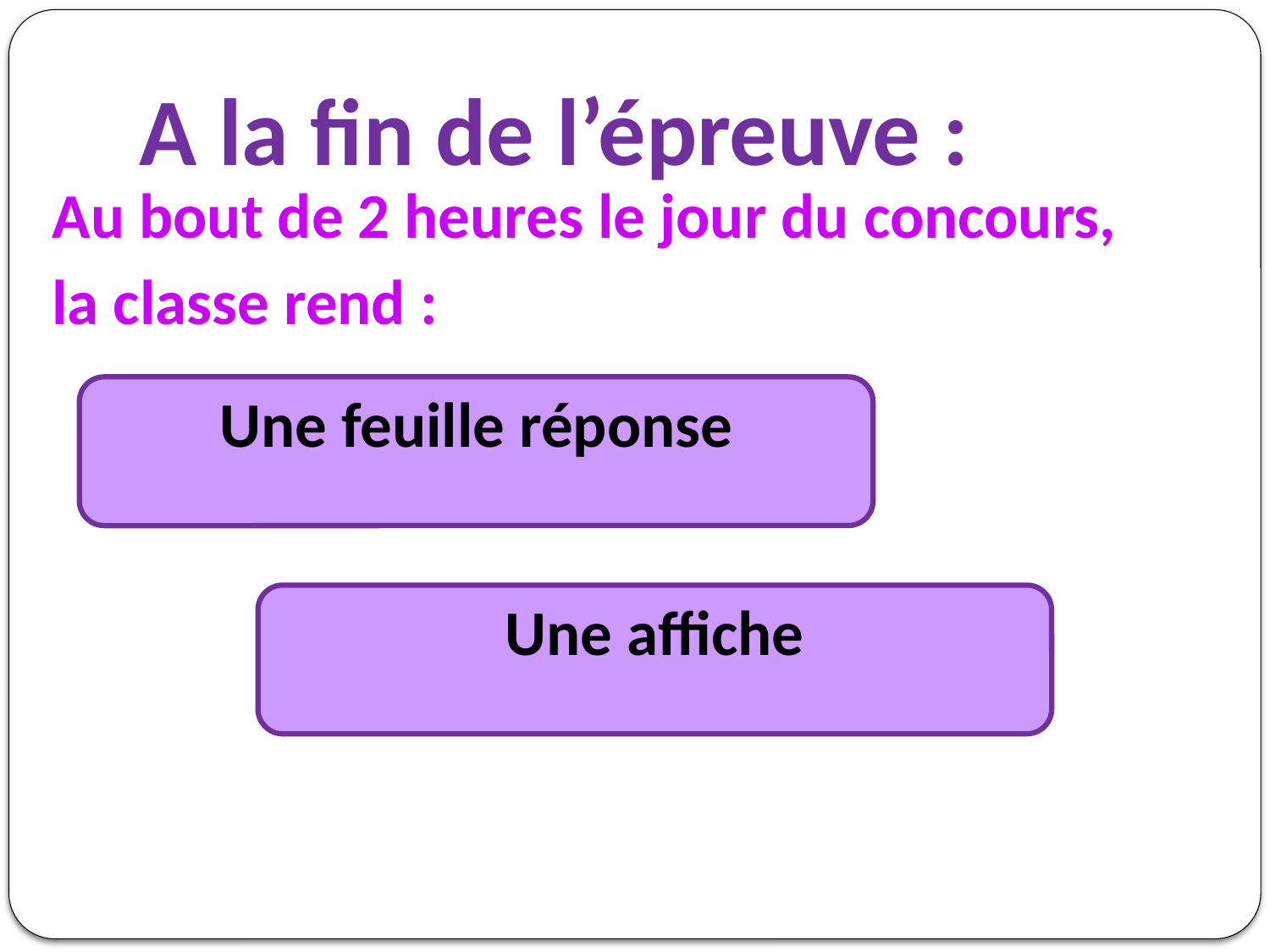

# A la fin de l’épreuve :
Au bout de 2 heures le jour du concours,
la classe rend :

Une feuille réponse

Une affiche